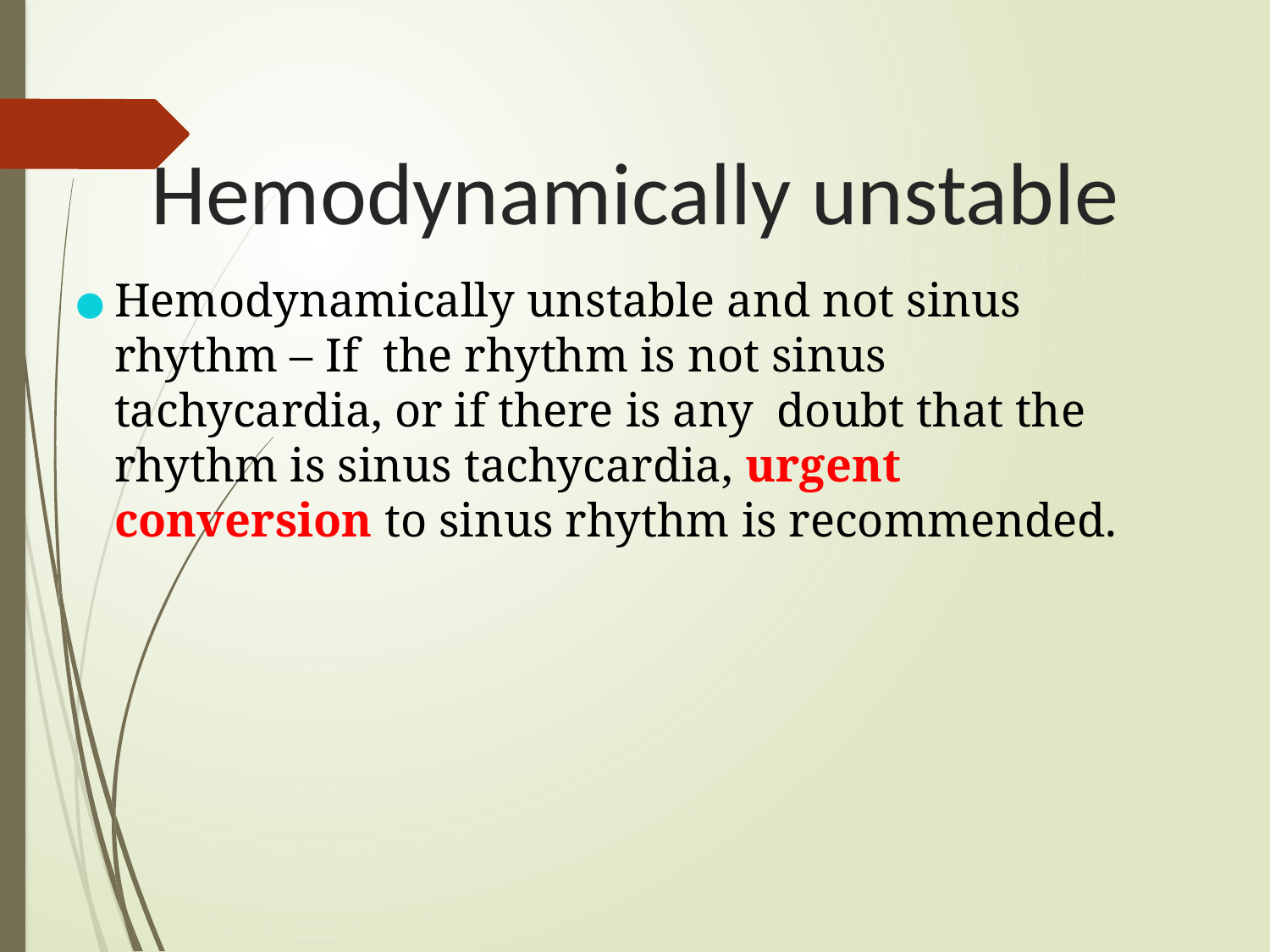

# Hemodynamically unstable
Hemodynamically unstable and not sinus rhythm – If  the rhythm is not sinus tachycardia, or if there is any  doubt that the rhythm is sinus tachycardia, urgent  conversion to sinus rhythm is recommended.